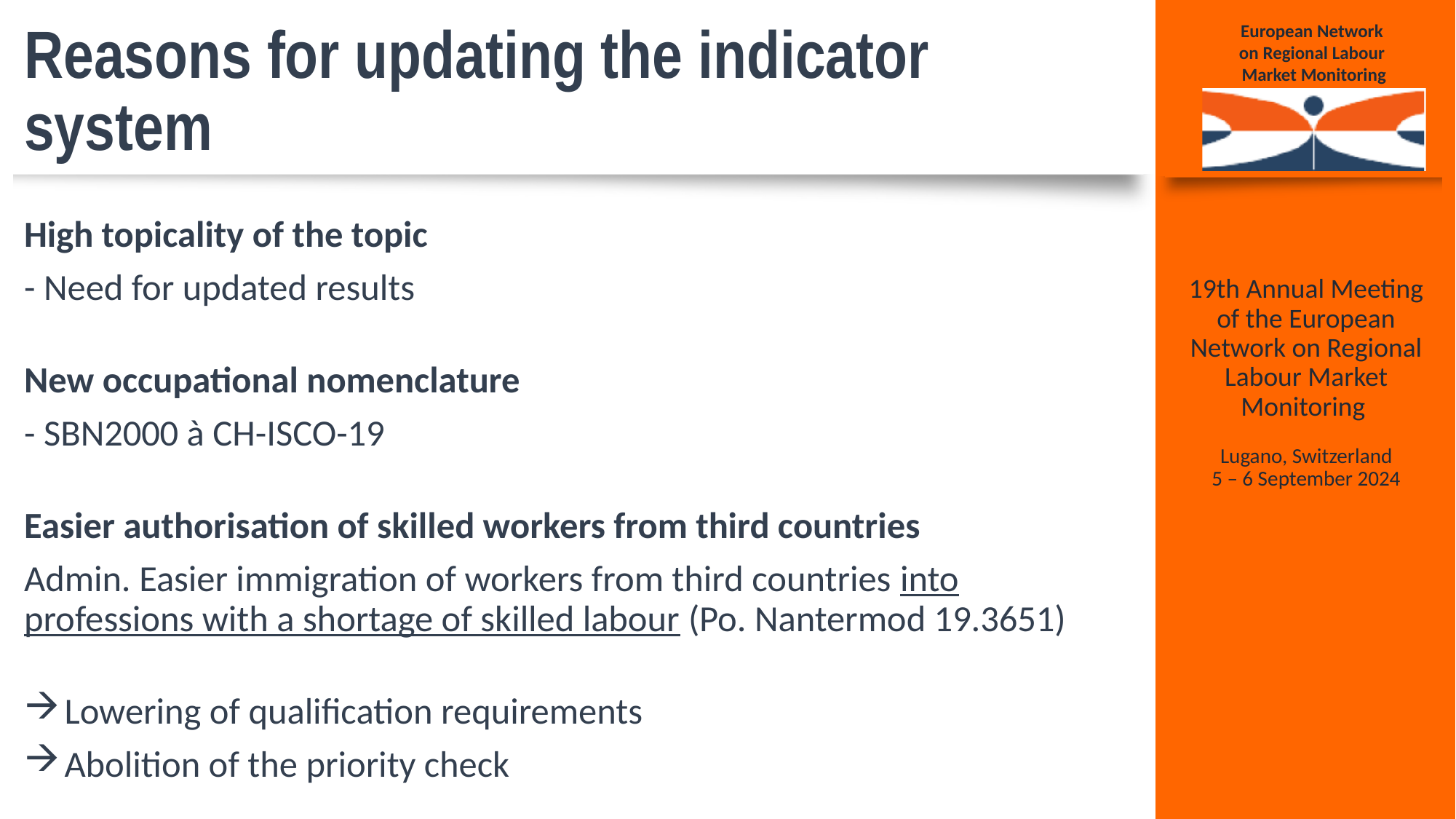

# Reasons for updating the indicator system
High topicality of the topic
- Need for updated results
New occupational nomenclature
- SBN2000 à CH-ISCO-19
Easier authorisation of skilled workers from third countries
Admin. Easier immigration of workers from third countries into professions with a shortage of skilled labour (Po. Nantermod 19.3651)
 Lowering of qualification requirements
 Abolition of the priority check